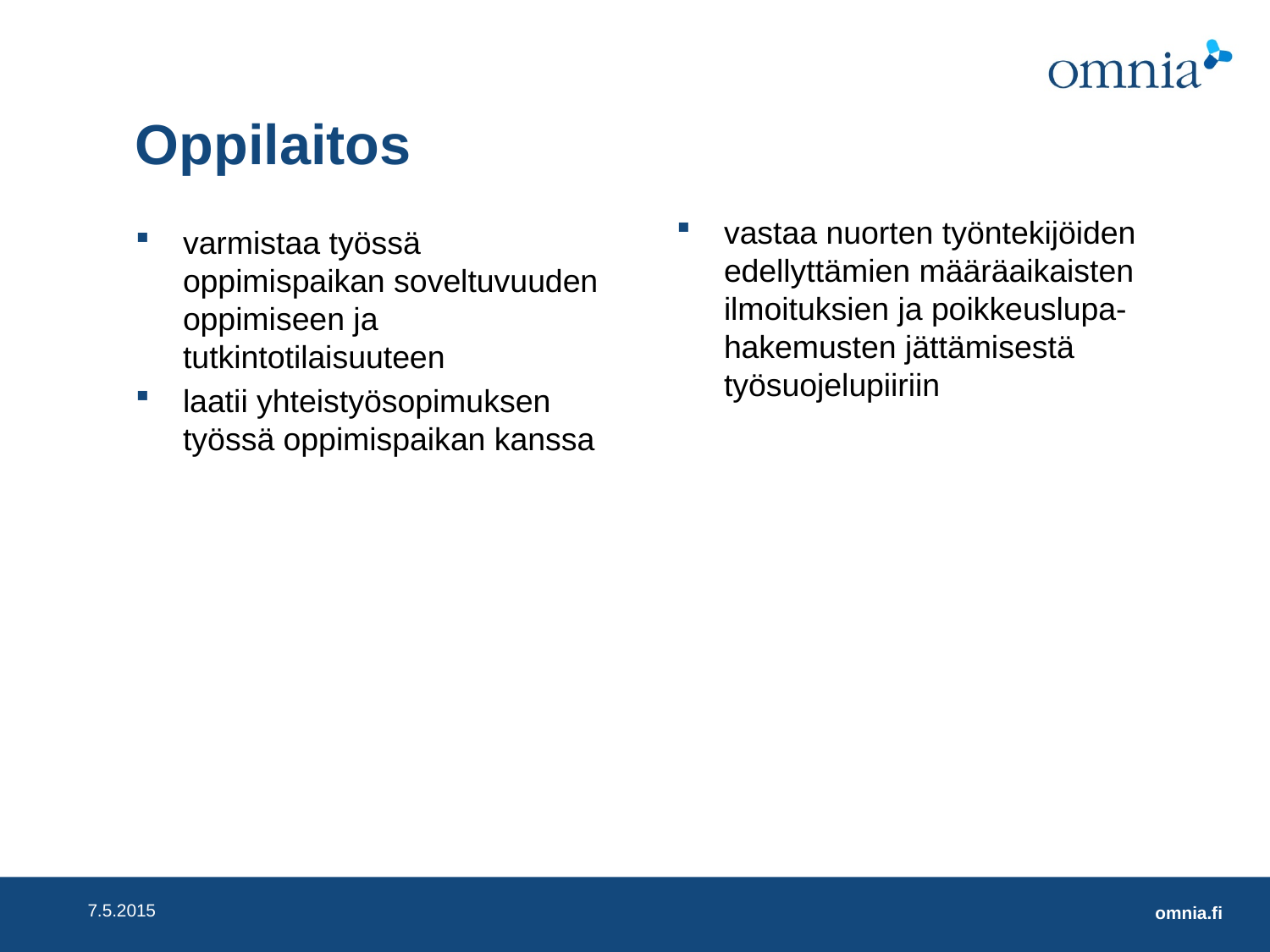

# Oppilaitos
vastaa nuorten työntekijöiden edellyttämien määräaikaisten ilmoituksien ja poikkeuslupa-hakemusten jättämisestä työsuojelupiiriin

varmistaa työssä oppimispaikan soveltuvuuden oppimiseen ja tutkintotilaisuuteen
laatii yhteistyösopimuksen työssä oppimispaikan kanssa

7.5.2015